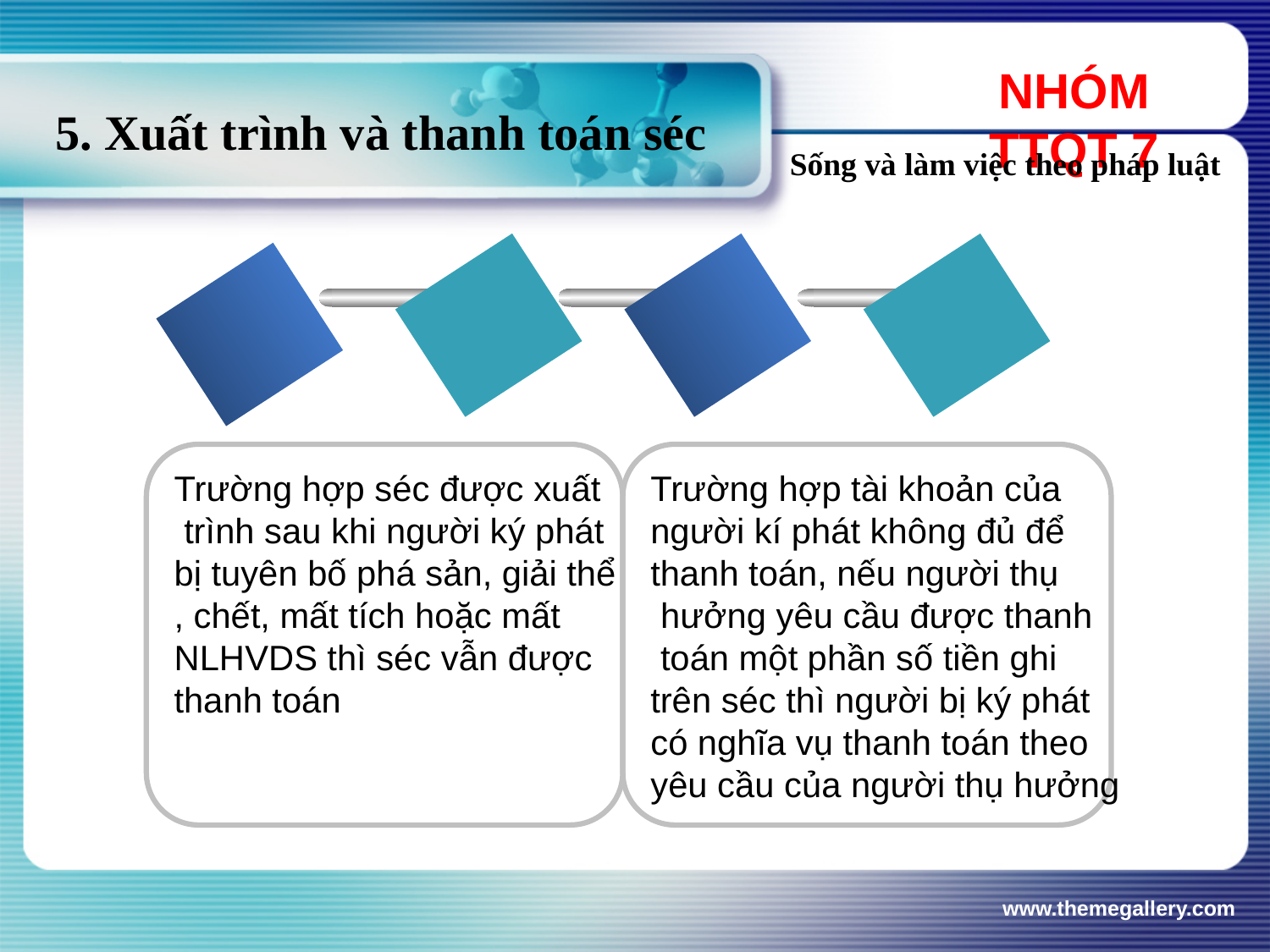

NHÓM TTQT 7
# 5. Xuất trình và thanh toán séc
Sống và làm việc theo pháp luật

Trường hợp séc được xuất
 trình sau khi người ký phát
bị tuyên bố phá sản, giải thể
, chết, mất tích hoặc mất
NLHVDS thì séc vẫn được
thanh toán

Trường hợp tài khoản của
người kí phát không đủ để
thanh toán, nếu người thụ
 hưởng yêu cầu được thanh
 toán một phần số tiền ghi
trên séc thì người bị ký phát
có nghĩa vụ thanh toán theo
yêu cầu của người thụ hưởng
www.themegallery.com